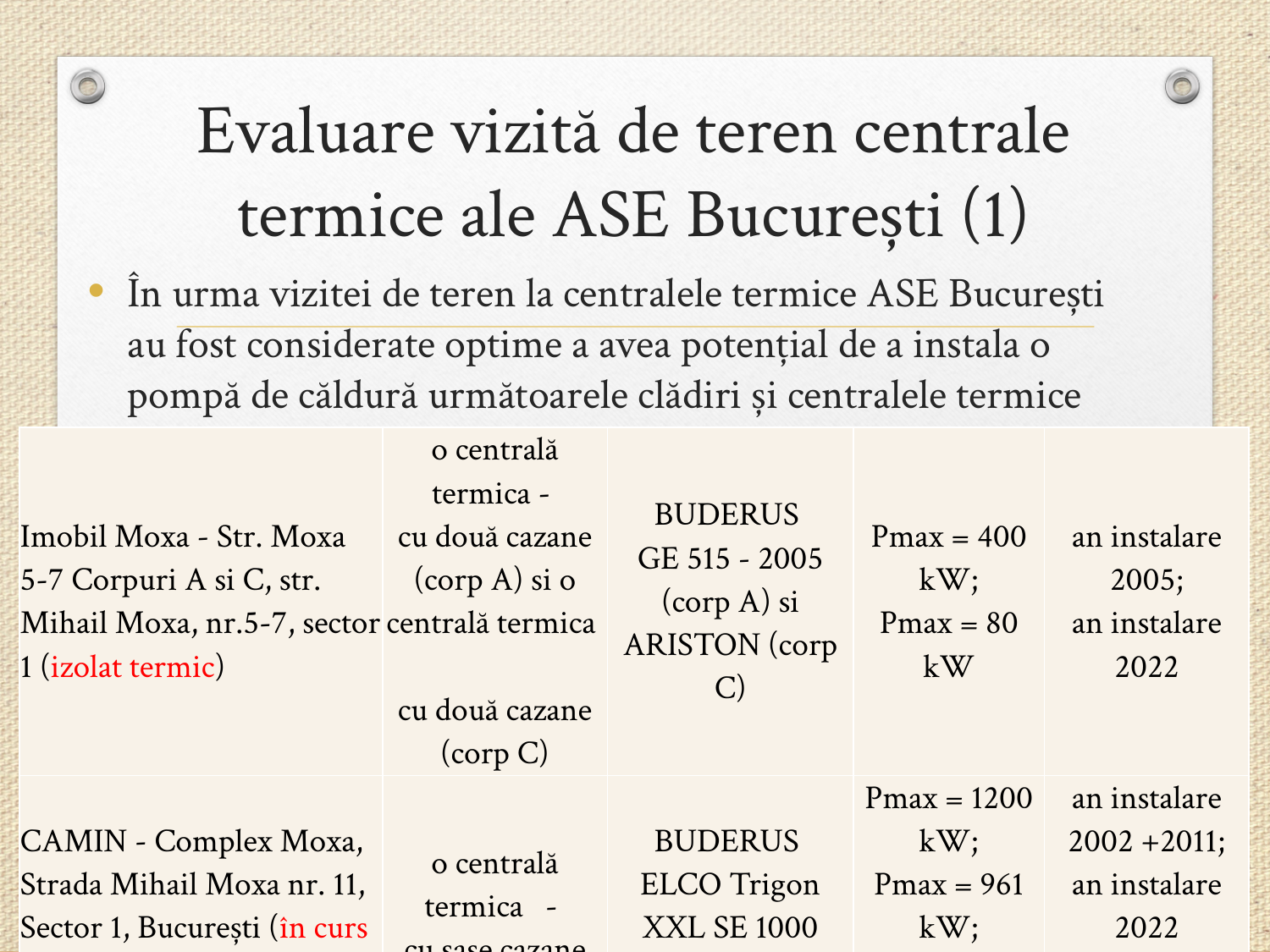

# Evaluare vizită de teren centrale termice ale ASE București (1)
În urma vizitei de teren la centralele termice ASE București au fost considerate optime a avea potențial de a instala o pompă de căldură următoarele clădiri și centralele termice aferente:

| Imobil Moxa - Str. Moxa 5-7 Corpuri A si C, str. Mihail Moxa, nr.5-7, sector 1 (izolat termic) | o centrală termica - cu două cazane (corp A) si o centrală termica cu două cazane (corp C) | BUDERUS GE 515 - 2005 (corp A) si ARISTON (corp C) | Pmax = 400 kW; Pmax = 80 kW | an instalare 2005; an instalare 2022 |
| --- | --- | --- | --- | --- |
| CAMIN - Complex Moxa, Strada Mihail Moxa nr. 11, Sector 1, București (în curs de reabilitare termică) | o centrală termica - cu sase cazane | BUDERUS ELCO Trigon XXL SE 1000 FERROLI | Pmax = 1200 kW; Pmax = 961 kW; Pmax = 698 kW | an instalare 2002 +2011; an instalare 2022 an instalare 2012 |